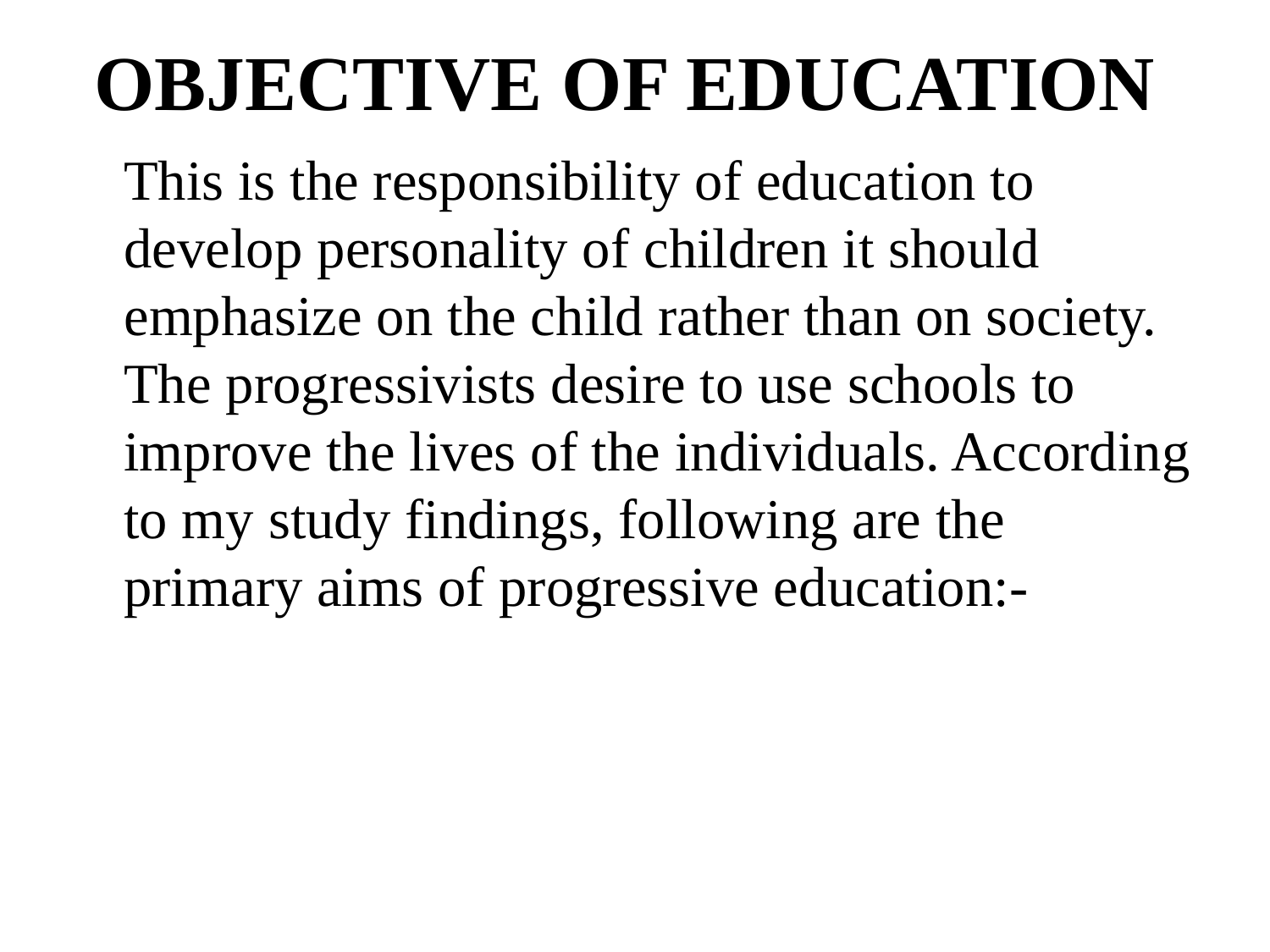

# OBJECTIVE OF EDUCATION
	This is the responsibility of education to develop personality of children it should emphasize on the child rather than on society. The progressivists desire to use schools to improve the lives of the individuals. According to my study findings, following are the primary aims of progressive education:-